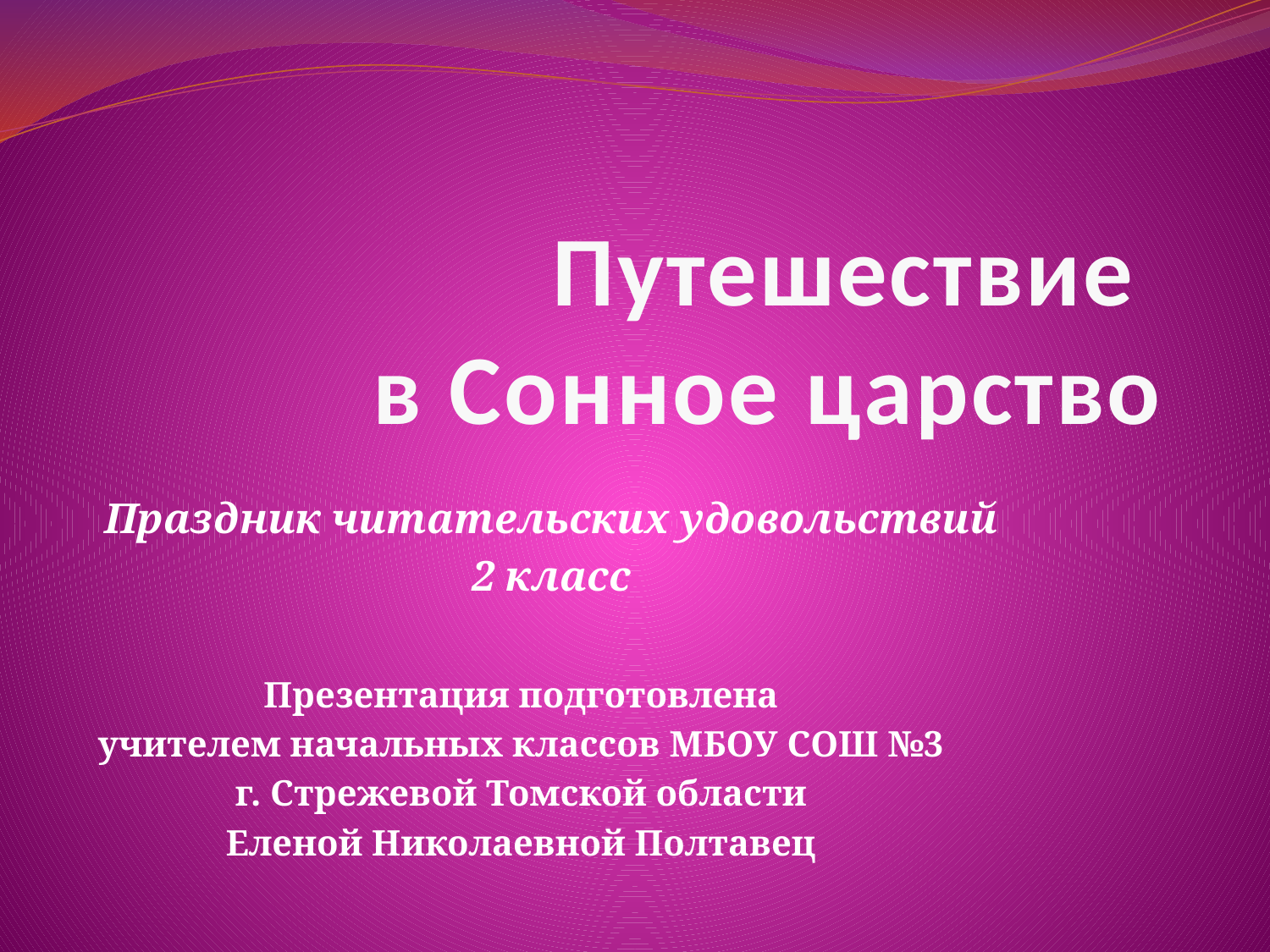

# Путешествие в Сонное царство

Праздник читательских удовольствий
2 класс

Презентация подготовлена
 учителем начальных классов МБОУ СОШ №3
г. Стрежевой Томской области
Еленой Николаевной Полтавец